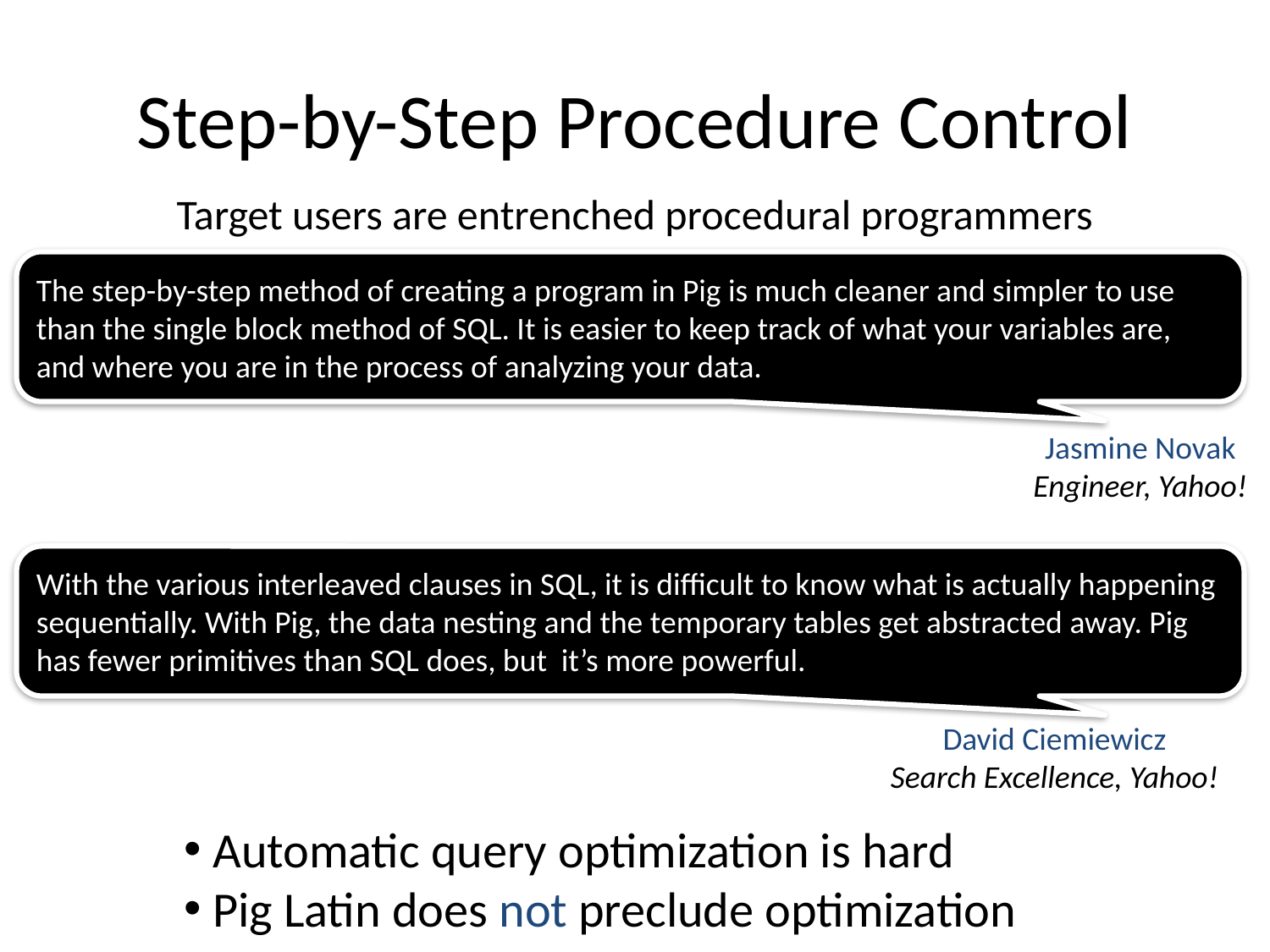

# Step-by-Step Procedure Control
Target users are entrenched procedural programmers

The step-by-step method of creating a program in Pig is much cleaner and simpler to use than the single block method of SQL. It is easier to keep track of what your variables are, and where you are in the process of analyzing your data.
Jasmine Novak
Engineer, Yahoo!
With the various interleaved clauses in SQL, it is difficult to know what is actually happening sequentially. With Pig, the data nesting and the temporary tables get abstracted away. Pig has fewer primitives than SQL does, but  it’s more powerful.
David Ciemiewicz
Search Excellence, Yahoo!
 Automatic query optimization is hard
 Pig Latin does not preclude optimization